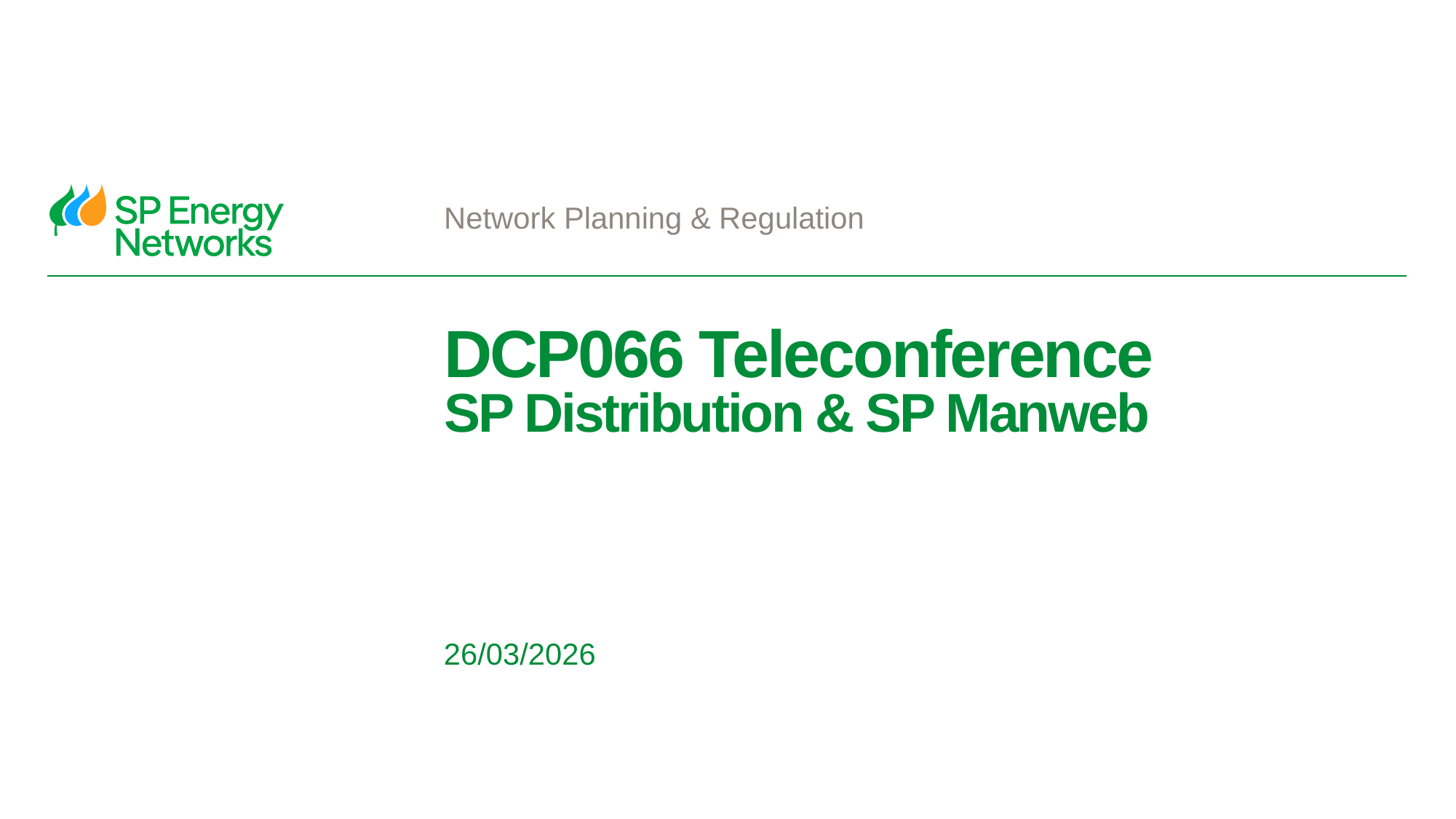

Network Planning & Regulation
# DCP066 Teleconference SP Distribution & SP Manweb
26/03/2026